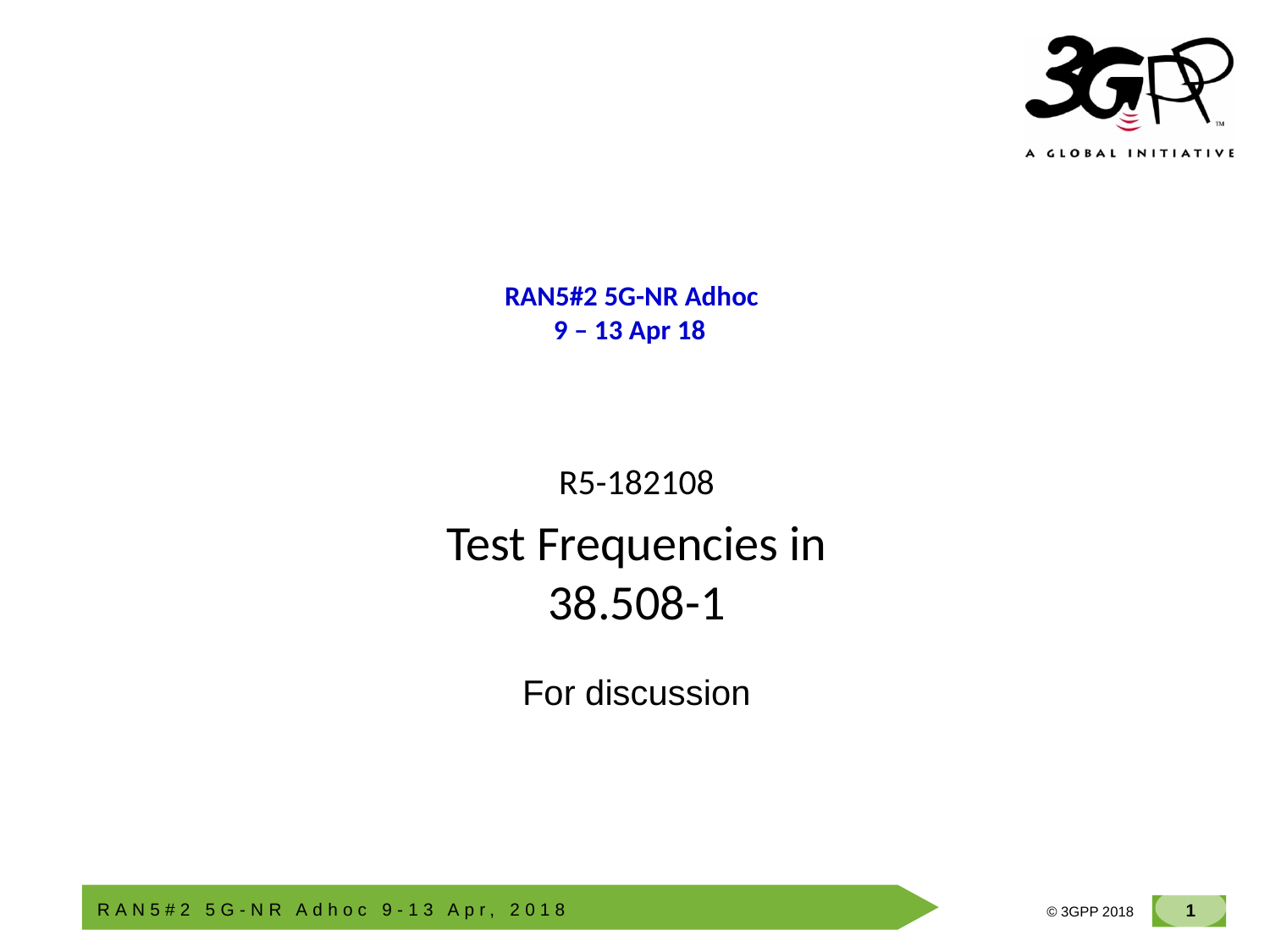

# RAN5#2 5G-NR Adhoc 9 – 13 Apr 18
R5-182108
Test Frequencies in
38.508-1

For discussion